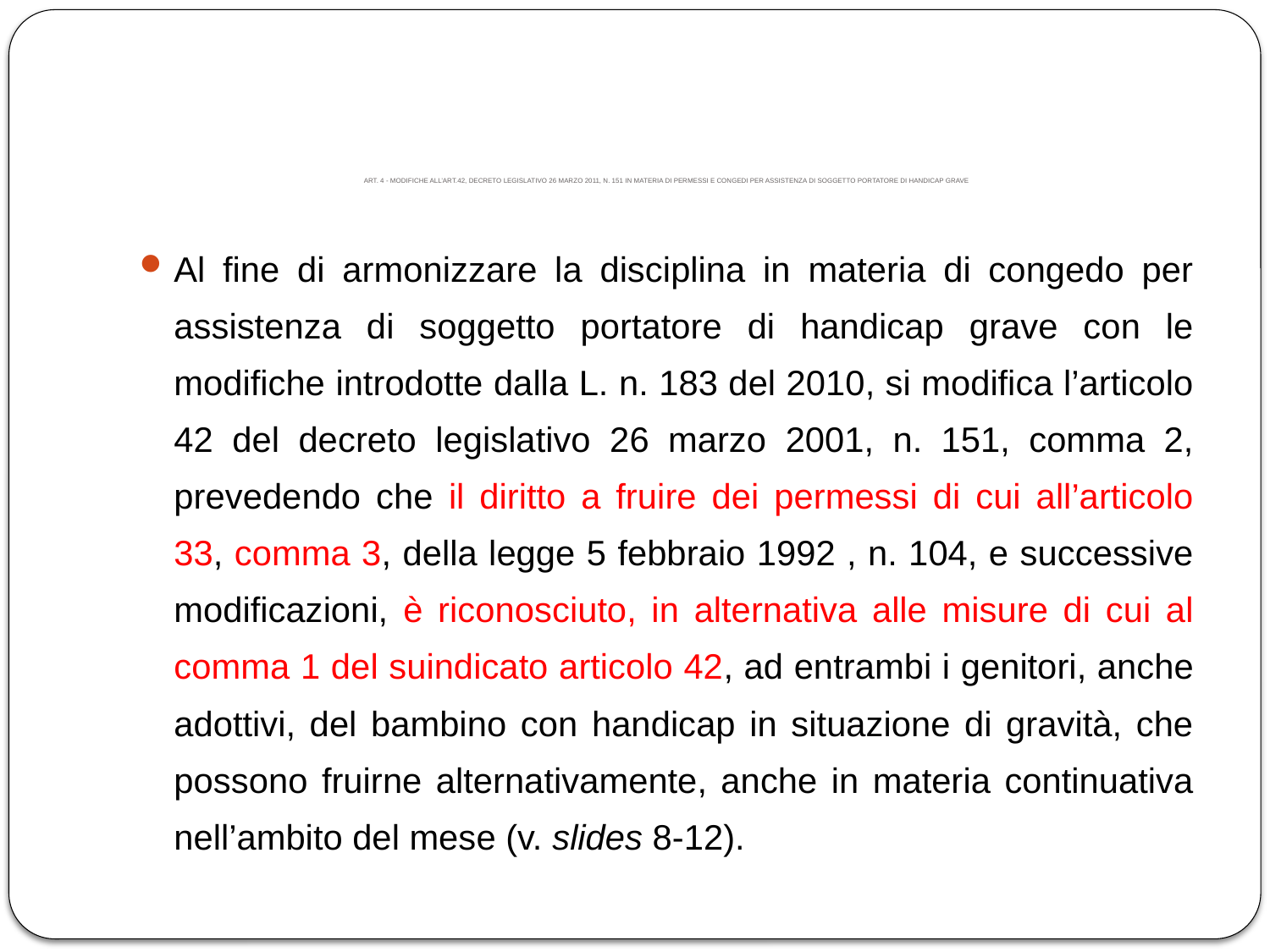

# Art. 4 - Modifiche all’art.42, decreto legislativo 26 marzo 2011, n. 151 in materia di permessi e congedi per assistenza di soggetto portatore di handicap grave
Al fine di armonizzare la disciplina in materia di congedo per assistenza di soggetto portatore di handicap grave con le modifiche introdotte dalla L. n. 183 del 2010, si modifica l’articolo 42 del decreto legislativo 26 marzo 2001, n. 151, comma 2, prevedendo che il diritto a fruire dei permessi di cui all’articolo 33, comma 3, della legge 5 febbraio 1992 , n. 104, e successive modificazioni, è riconosciuto, in alternativa alle misure di cui al comma 1 del suindicato articolo 42, ad entrambi i genitori, anche adottivi, del bambino con handicap in situazione di gravità, che possono fruirne alternativamente, anche in materia continuativa nell’ambito del mese (v. slides 8-12).